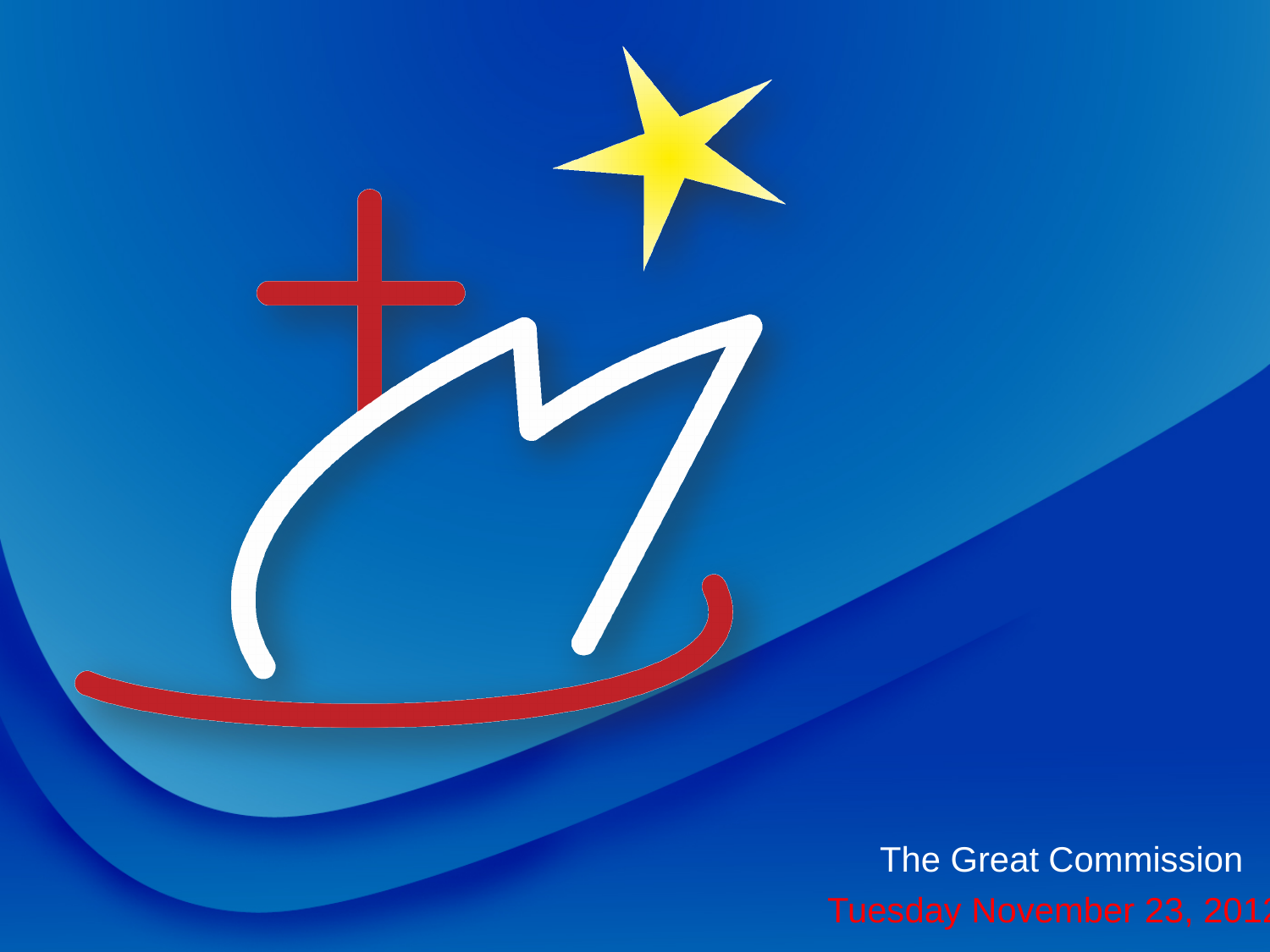

The Great Commission
Tuesday November 23, 2012